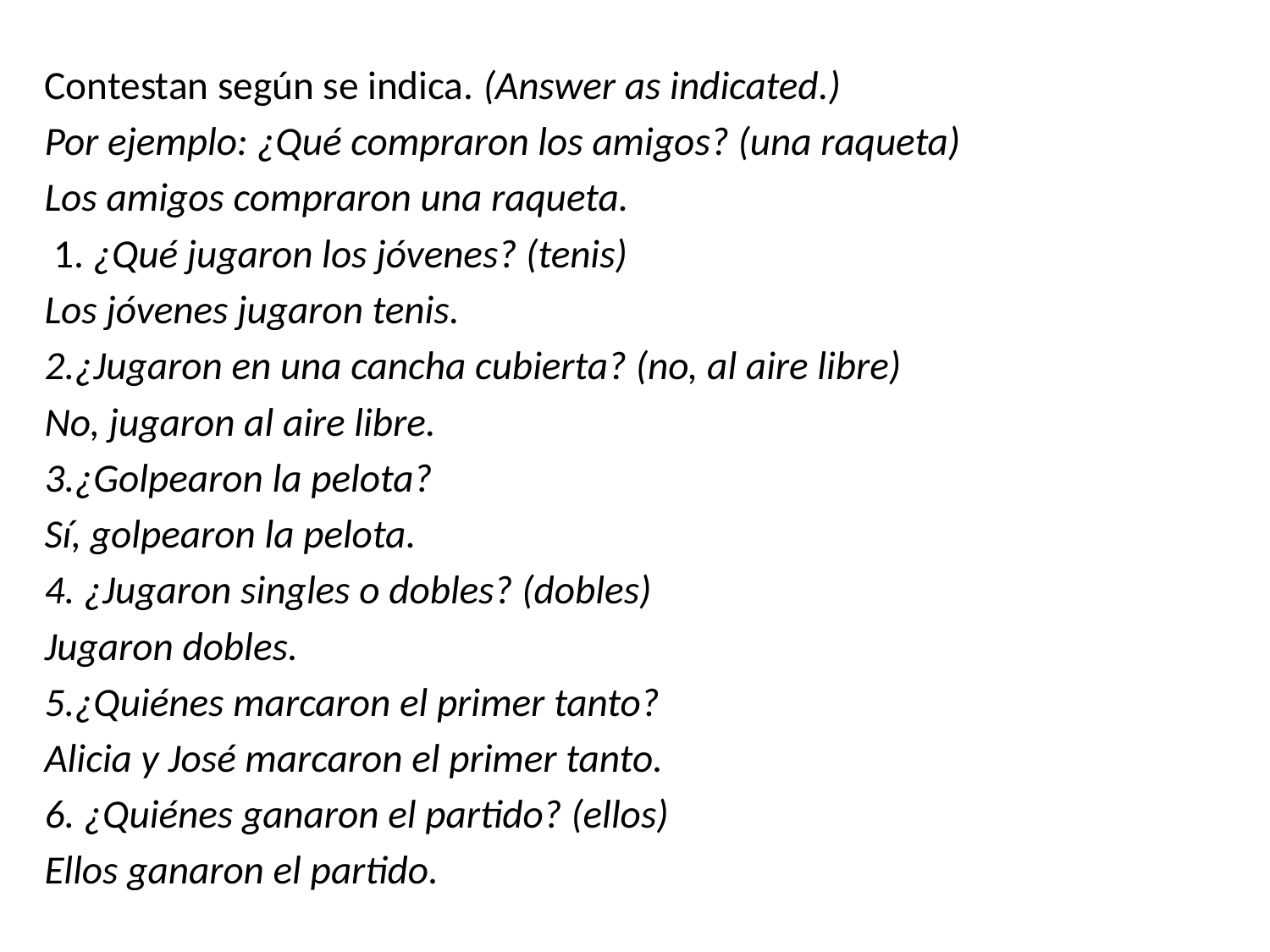

Contestan según se indica. (Answer as indicated.)
Por ejemplo: ¿Qué compraron los amigos? (una raqueta)
Los amigos compraron una raqueta.
 1. ¿Qué jugaron los jóvenes? (tenis)
Los jóvenes jugaron tenis.
2.¿Jugaron en una cancha cubierta? (no, al aire libre)
No, jugaron al aire libre.
3.¿Golpearon la pelota?
Sí, golpearon la pelota.
4. ¿Jugaron singles o dobles? (dobles)
Jugaron dobles.
5.¿Quiénes marcaron el primer tanto?
Alicia y José marcaron el primer tanto.
6. ¿Quiénes ganaron el partido? (ellos)
Ellos ganaron el partido.